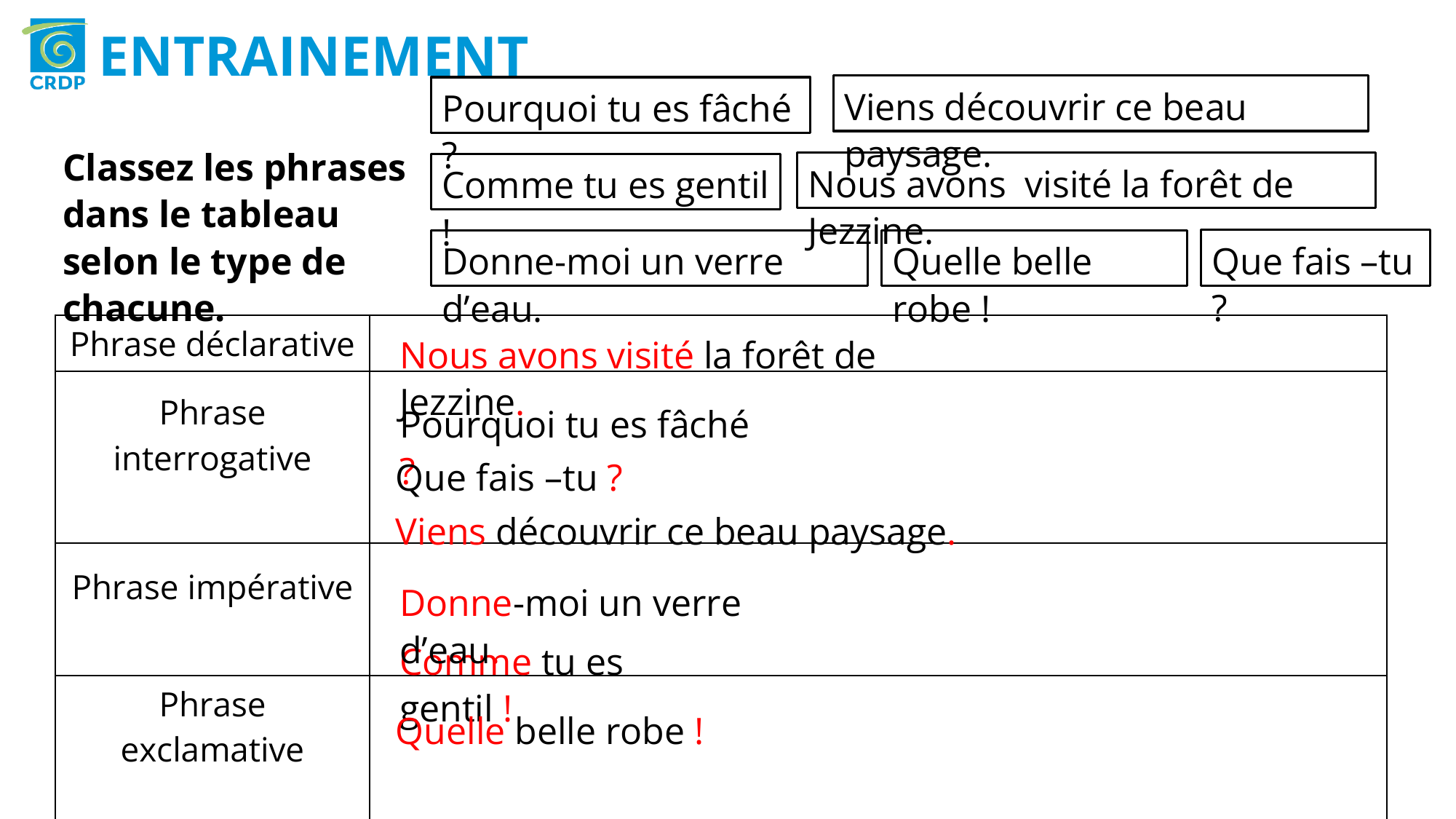

ENTRAINEMENT
Viens découvrir ce beau paysage.
Pourquoi tu es fâché ?
Classez les phrases dans le tableau selon le type de chacune.
Nous avons  visité la forêt de Jezzine.
Comme tu es gentil !
Que fais –tu ?
Donne-moi un verre d’eau.
Quelle belle robe !
| Phrase déclarative |  |
| --- | --- |
| Phrase interrogative |  |
| Phrase impérative |  |
| Phrase exclamative |  |
Nous avons visité la forêt de Jezzine.
Pourquoi tu es fâché ?
Que fais –tu ?
Viens découvrir ce beau paysage.
Donne-moi un verre d’eau.
Comme tu es gentil !
Quelle belle robe !